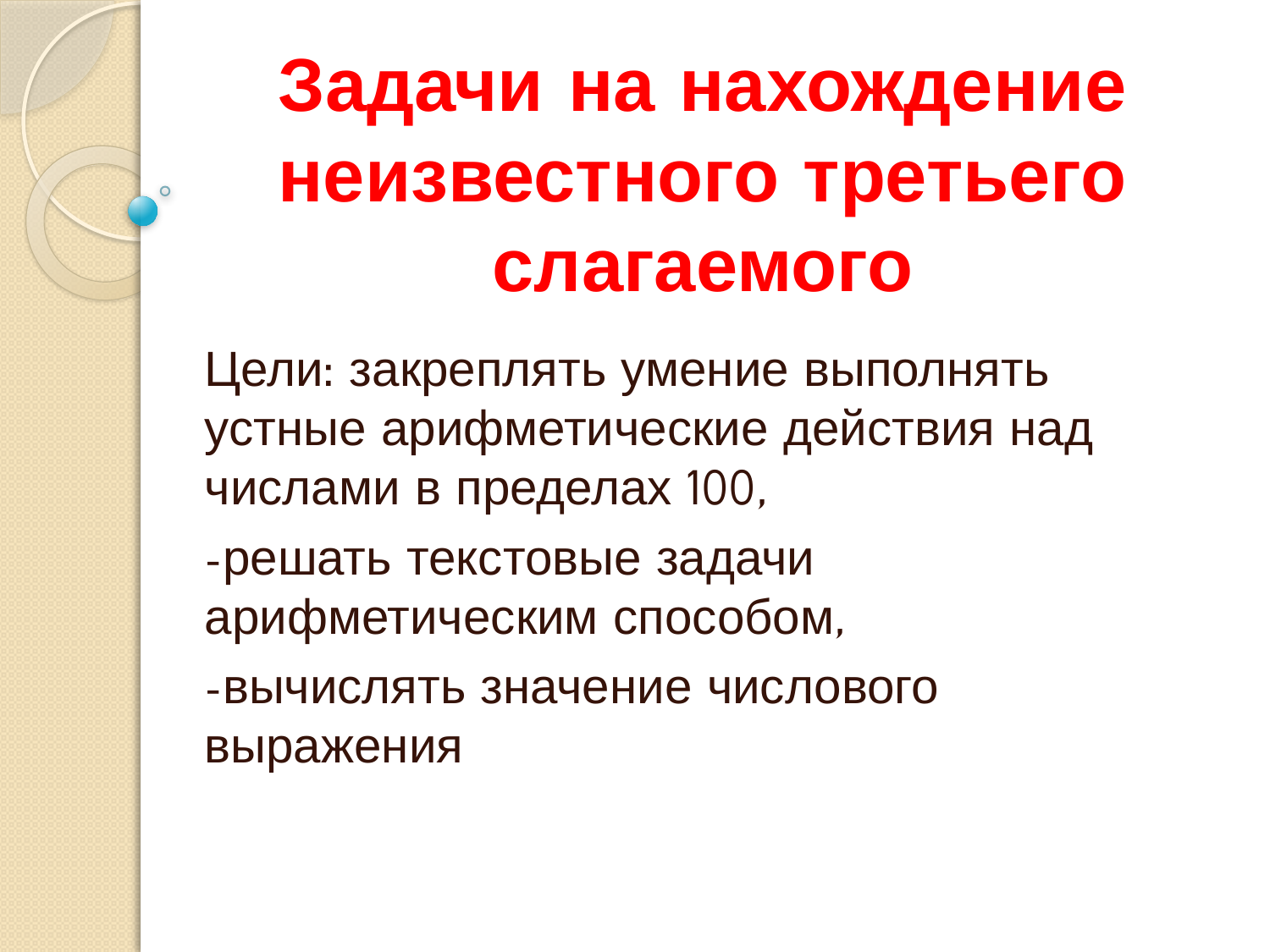

# Задачи на нахождение неизвестного третьего слагаемого
Цели: закреплять умение выполнять устные арифметические действия над числами в пределах 100,
-решать текстовые задачи  арифметическим способом,
-вычислять значение числового выражения